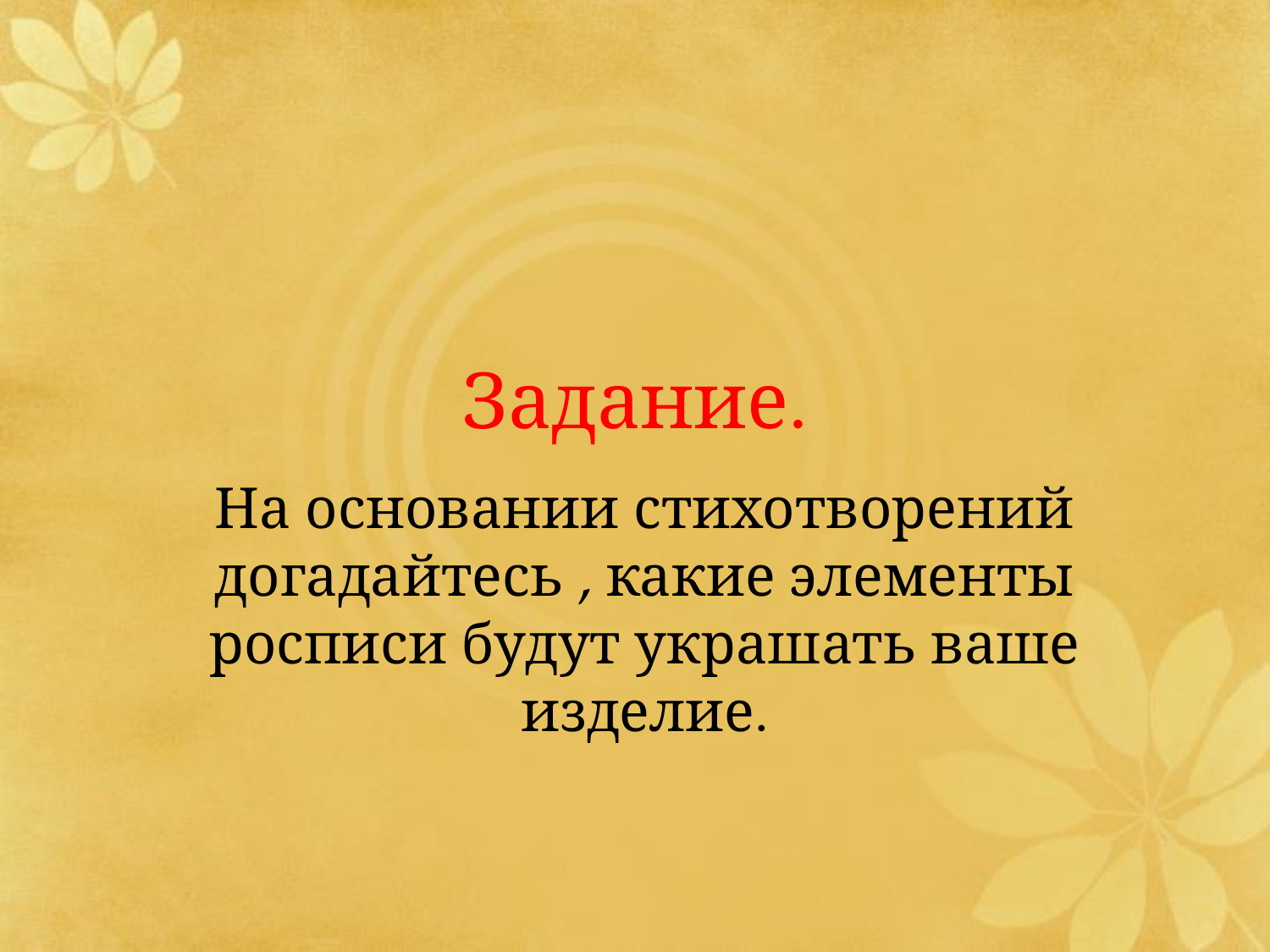

# Задание.
На основании стихотворений догадайтесь , какие элементы росписи будут украшать ваше изделие.